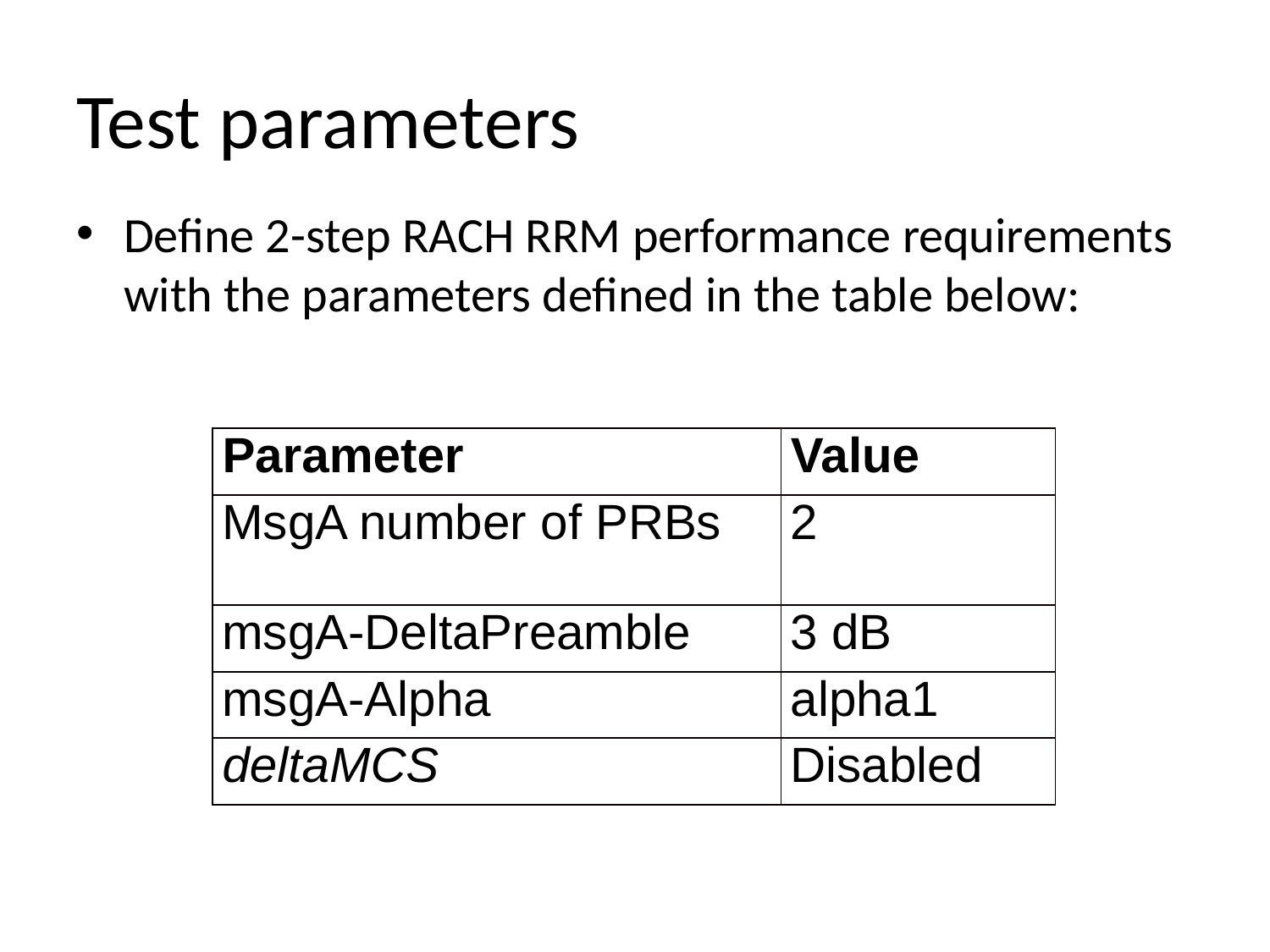

# Test parameters
Define 2-step RACH RRM performance requirements with the parameters defined in the table below:

| Parameter | Value |
| --- | --- |
| MsgA number of PRBs | 2 |
| msgA-DeltaPreamble | 3 dB |
| msgA-Alpha | alpha1 |
| deltaMCS | Disabled |